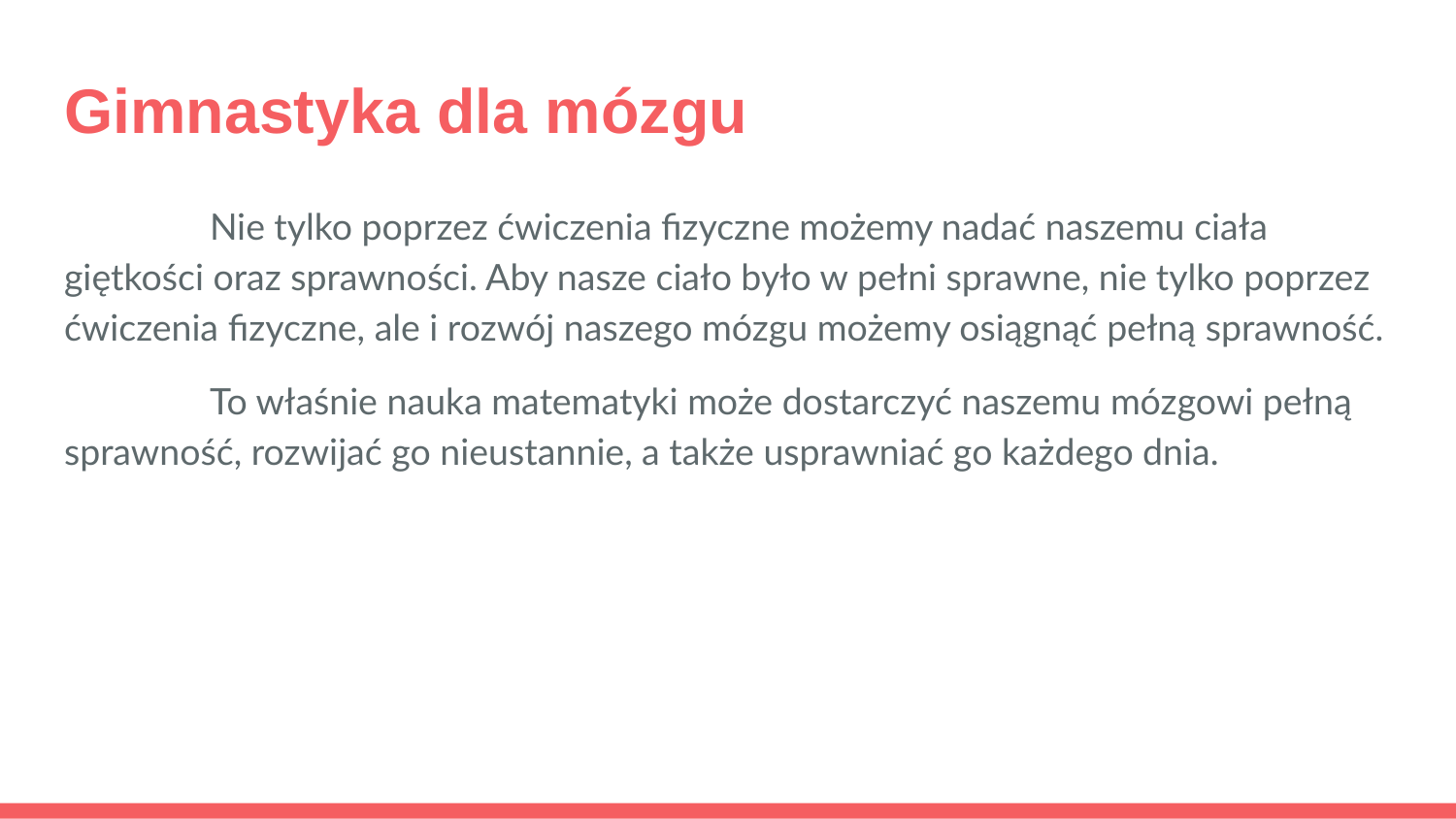

# Gimnastyka dla mózgu
	Nie tylko poprzez ćwiczenia fizyczne możemy nadać naszemu ciała giętkości oraz sprawności. Aby nasze ciało było w pełni sprawne, nie tylko poprzez ćwiczenia fizyczne, ale i rozwój naszego mózgu możemy osiągnąć pełną sprawność.
	To właśnie nauka matematyki może dostarczyć naszemu mózgowi pełną sprawność, rozwijać go nieustannie, a także usprawniać go każdego dnia.